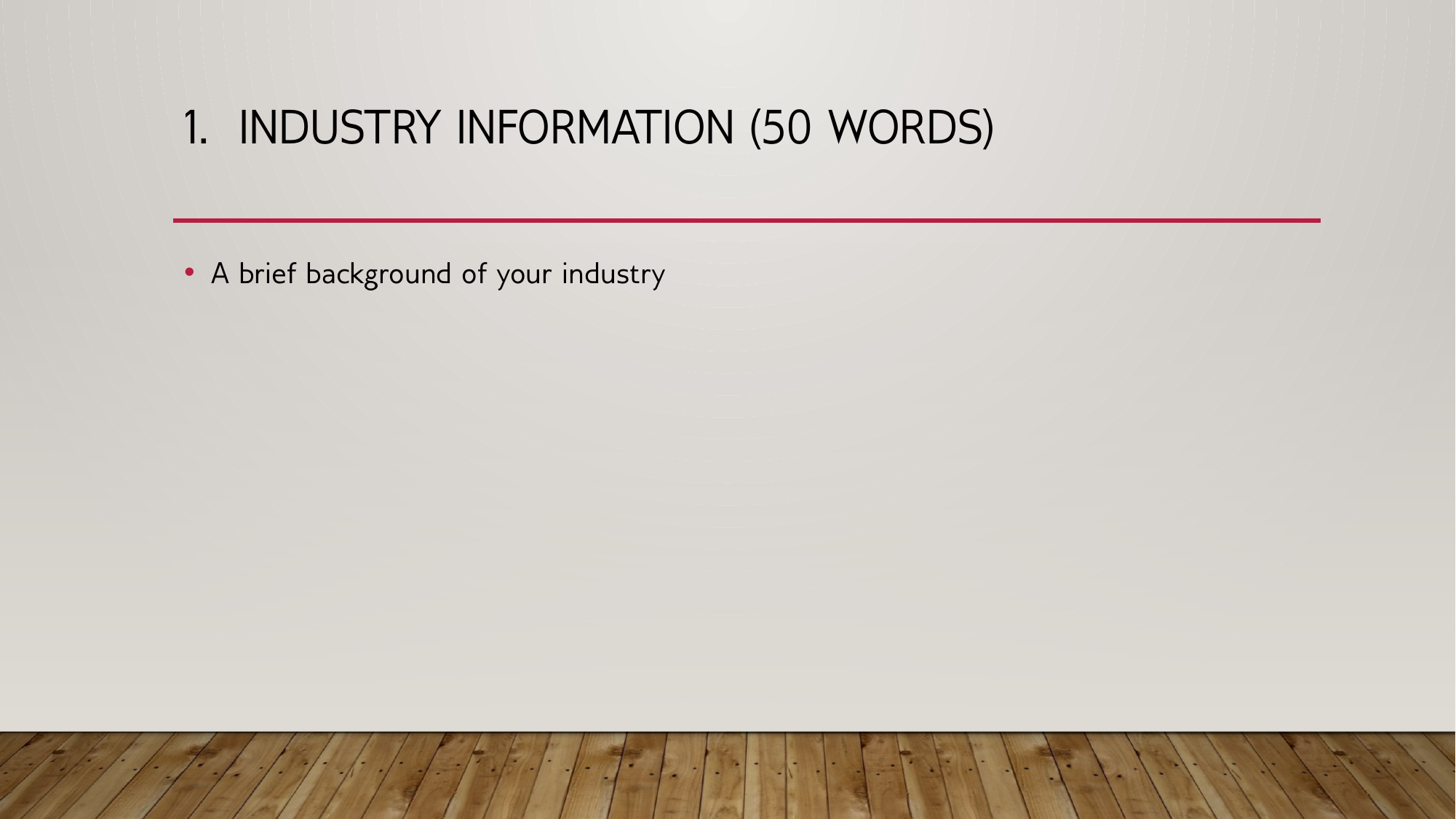

# 1.  Industry information (50 WORDS)
A brief background of your industry